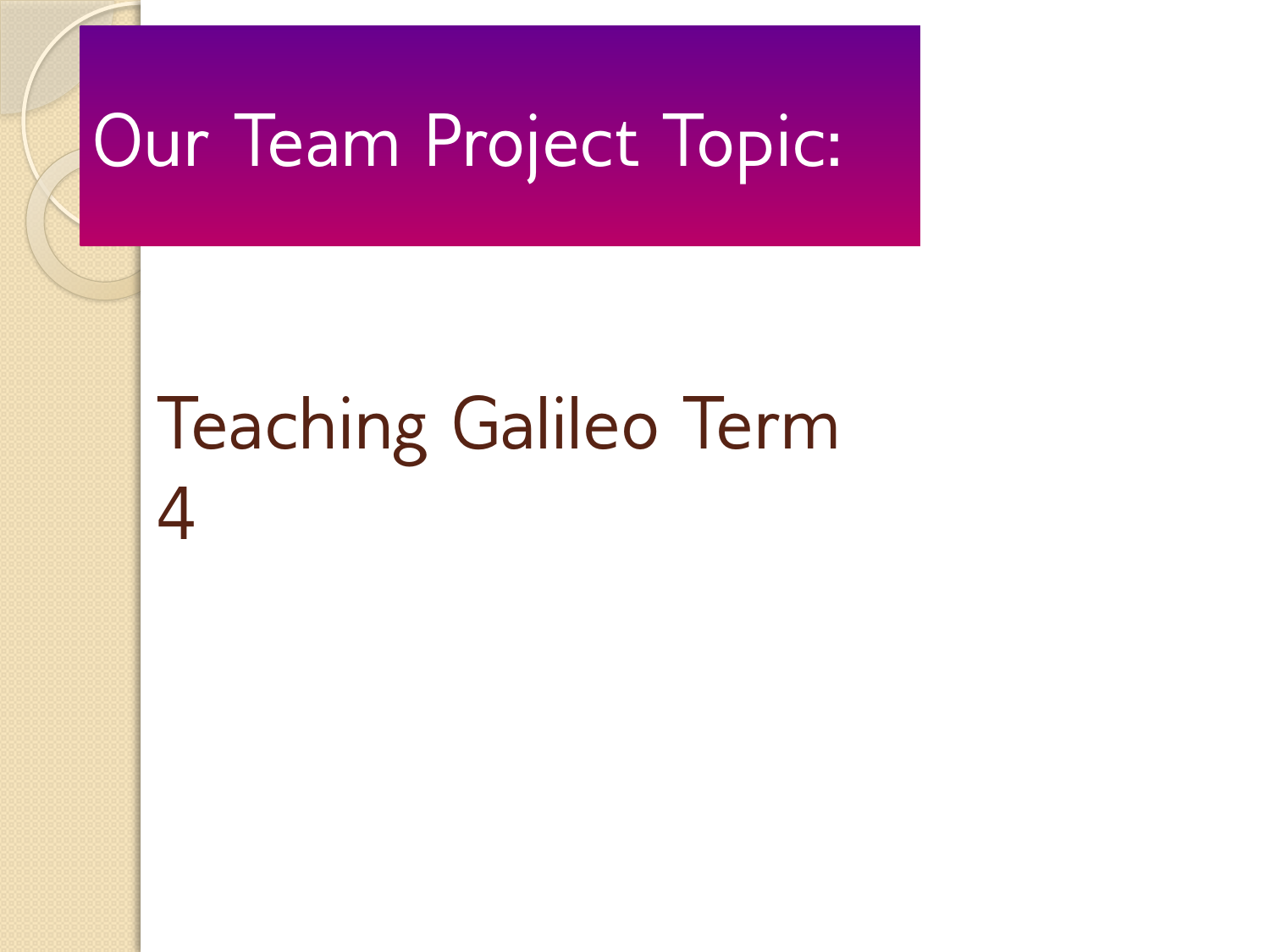

Our Team Project Topic:
# Teaching Galileo Term 4